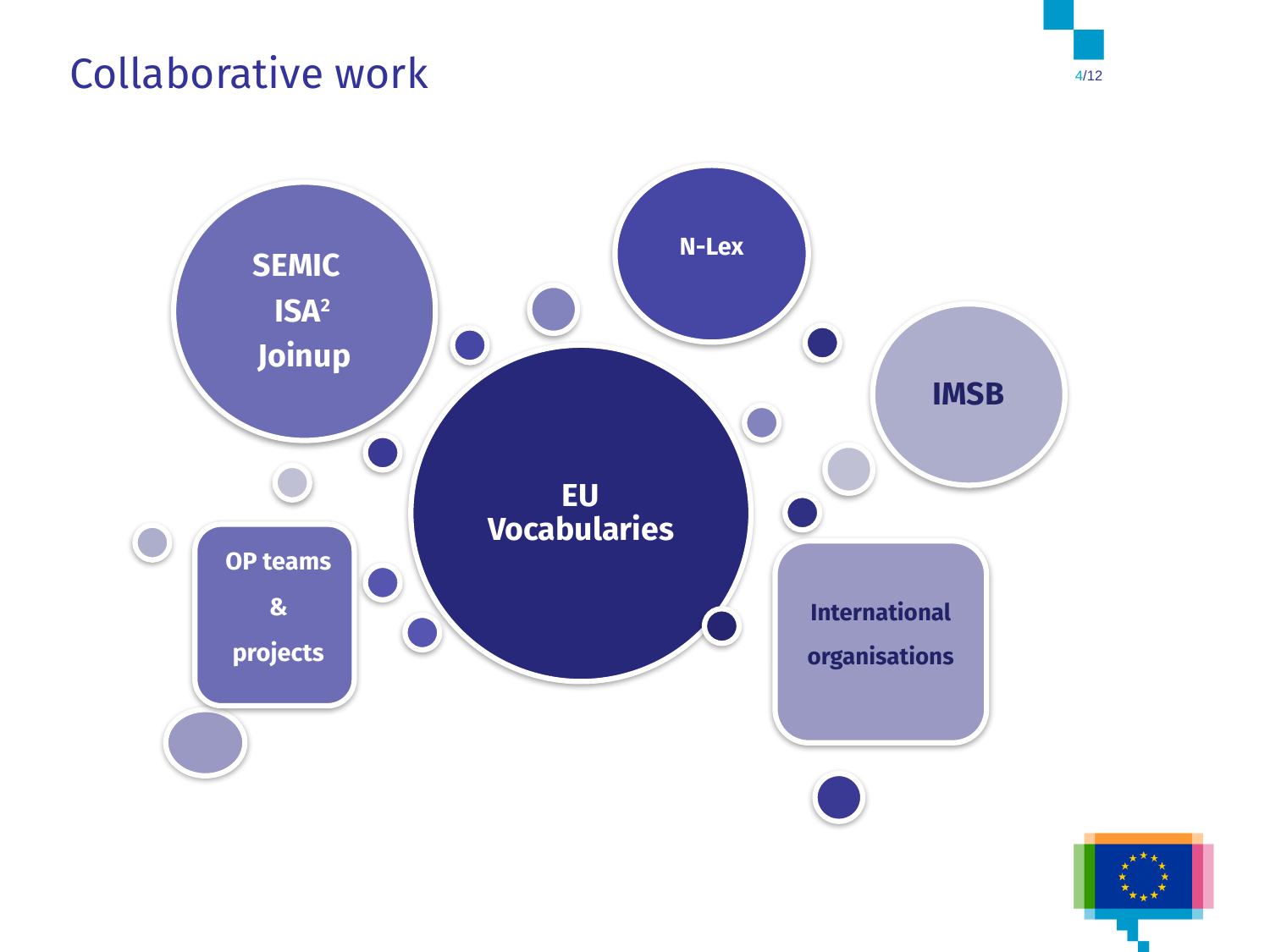

# Collaborative work
4/12
EU Vocabularies
SEMIC
ISA2
Joinup
IMSB
International organisations
OP teams & projects
N-Lex